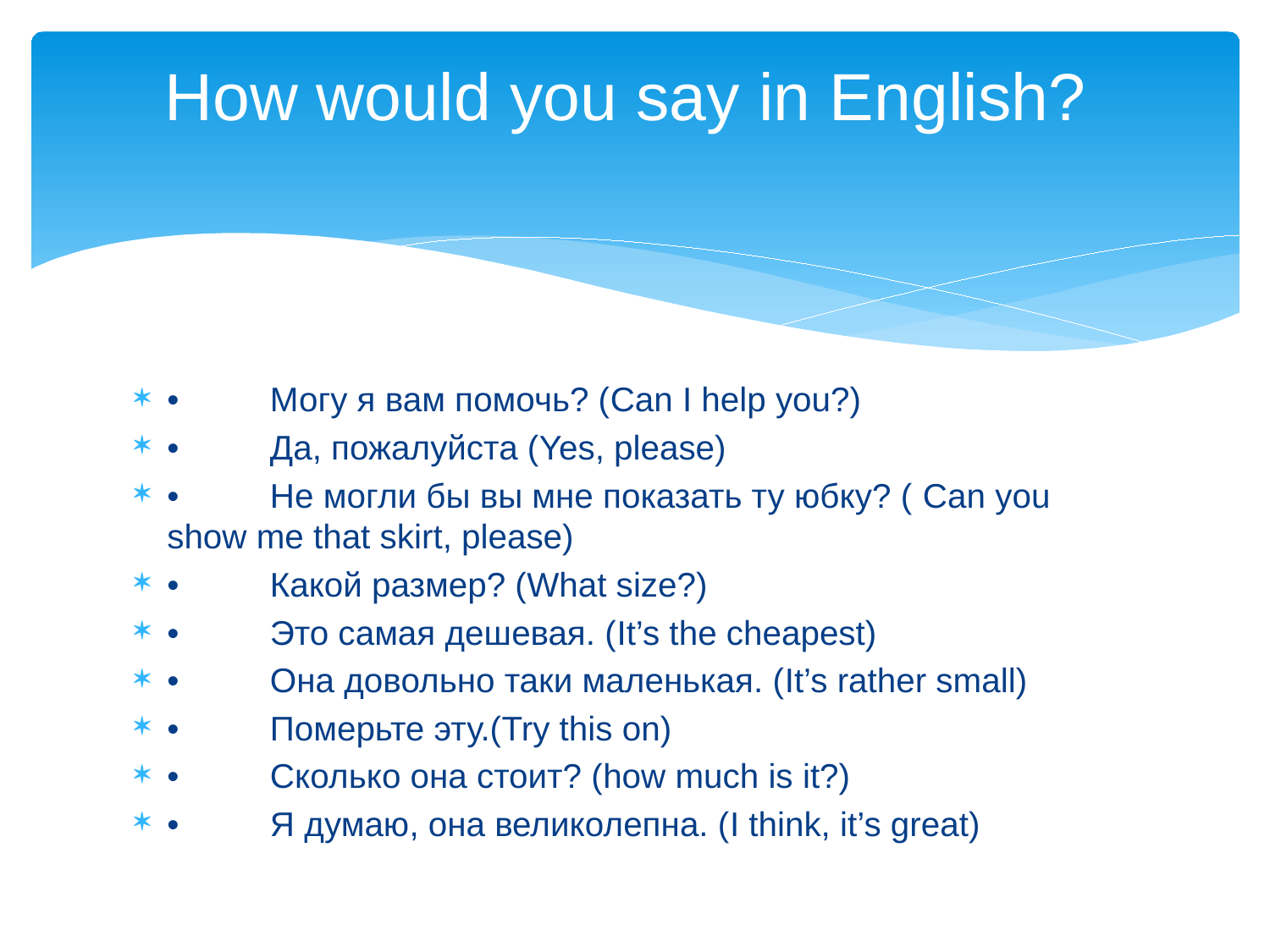

# How would you say in English?
•	Могу я вам помочь? (Can I help you?)
•	Да, пожалуйста (Yes, please)
•	Не могли бы вы мне показать ту юбку? ( Can you show me that skirt, please)
•	Какой размер? (What size?)
•	Это самая дешевая. (It’s the cheapest)
•	Она довольно таки маленькая. (It’s rather small)
•	Померьте эту.(Try this on)
•	Сколько она стоит? (how much is it?)
•	Я думаю, она великолепна. (I think, it’s great)